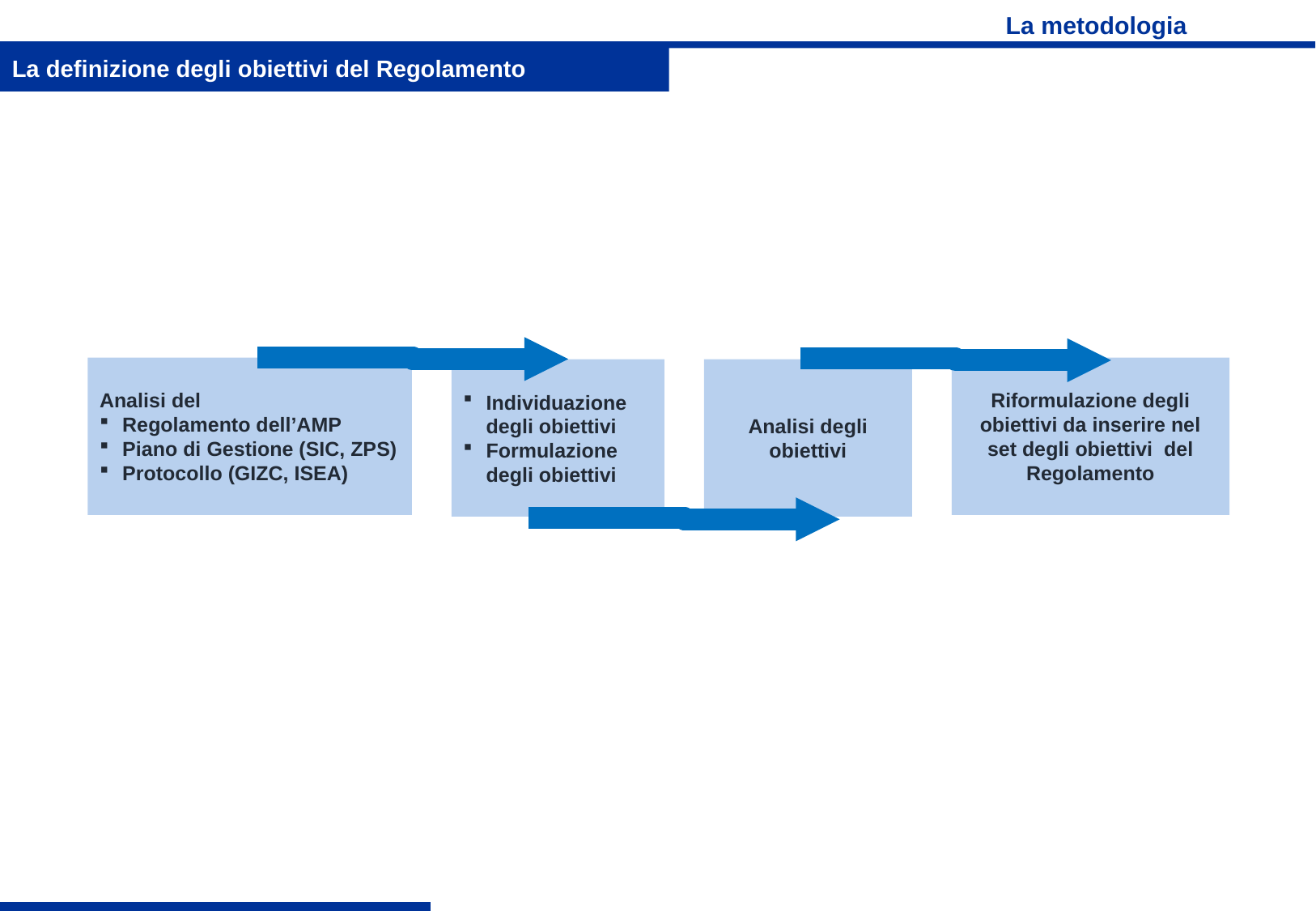

# La metodologia
La definizione degli obiettivi del Regolamento

Riformulazione degli obiettivi da inserire nel set degli obiettivi  del Regolamento

Analisi del
Regolamento dell’AMP
Piano di Gestione (SIC, ZPS)
Protocollo (GIZC, ISEA)

Individuazione degli obiettivi
Formulazione degli obiettivi

Analisi degli obiettivi